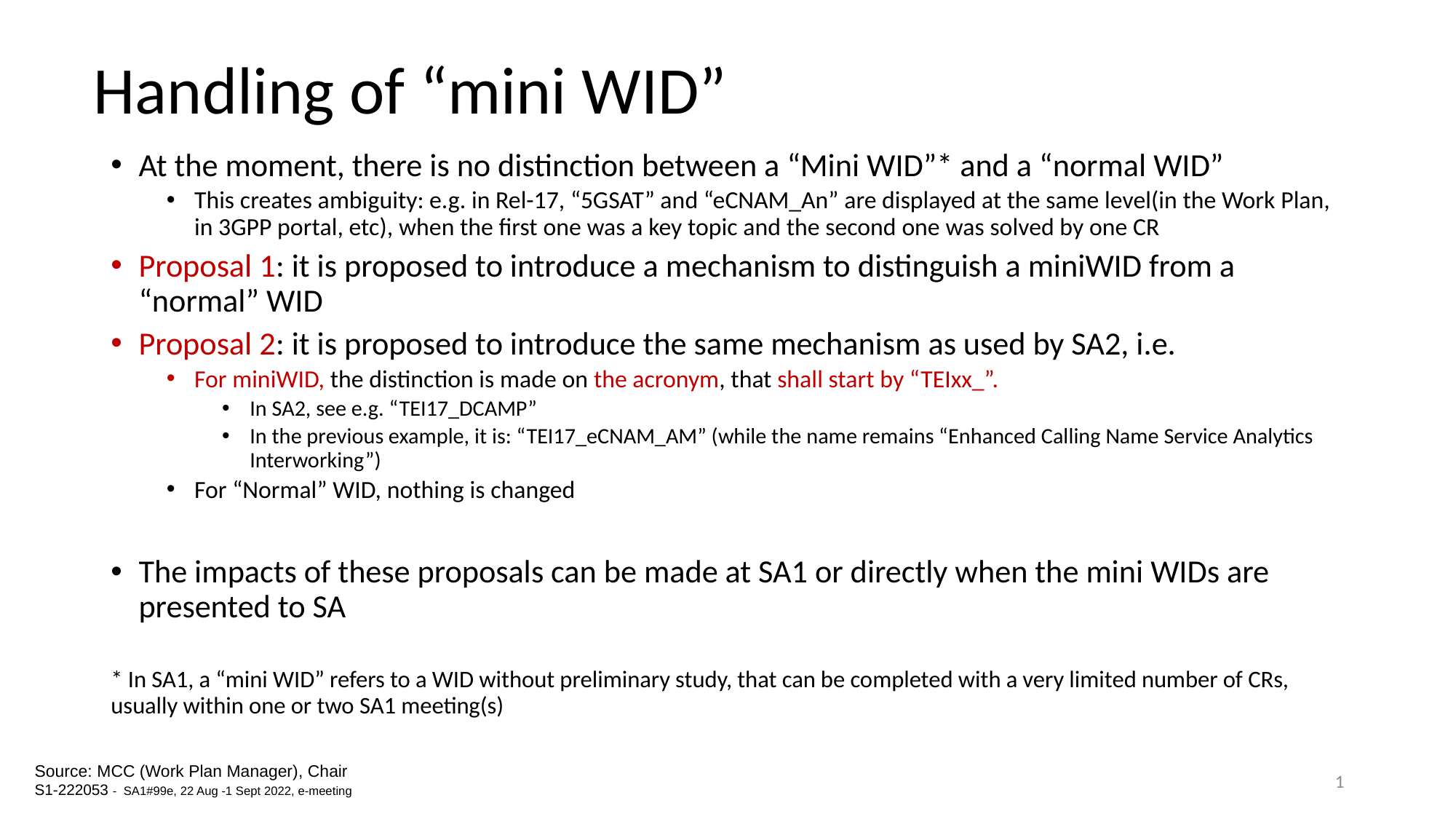

# Handling of “mini WID”
At the moment, there is no distinction between a “Mini WID”* and a “normal WID”
This creates ambiguity: e.g. in Rel-17, “5GSAT” and “eCNAM_An” are displayed at the same level(in the Work Plan, in 3GPP portal, etc), when the first one was a key topic and the second one was solved by one CR
Proposal 1: it is proposed to introduce a mechanism to distinguish a miniWID from a “normal” WID
Proposal 2: it is proposed to introduce the same mechanism as used by SA2, i.e.
For miniWID, the distinction is made on the acronym, that shall start by “TEIxx_”.
In SA2, see e.g. “TEI17_DCAMP”
In the previous example, it is: “TEI17_eCNAM_AM” (while the name remains “Enhanced Calling Name Service Analytics Interworking”)
For “Normal” WID, nothing is changed

The impacts of these proposals can be made at SA1 or directly when the mini WIDs are presented to SA

* In SA1, a “mini WID” refers to a WID without preliminary study, that can be completed with a very limited number of CRs, usually within one or two SA1 meeting(s)
1
Source: MCC (Work Plan Manager), Chair
S1-222053 -  SA1#99e, 22 Aug -1 Sept 2022, e-meeting